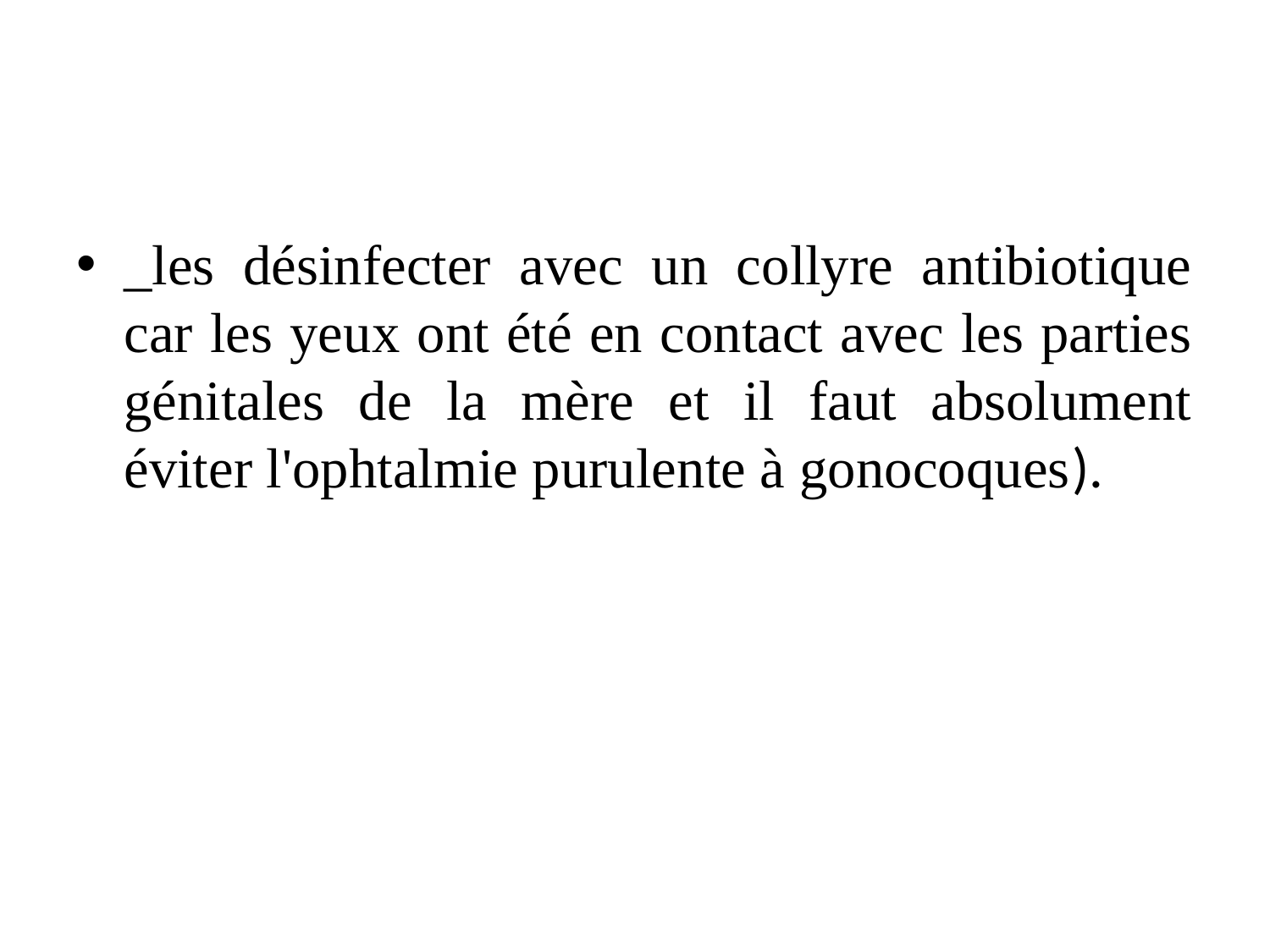

#
_les désinfecter avec un collyre antibiotique car les yeux ont été en contact avec les parties génitales de la mère et il faut absolument éviter l'ophtalmie purulente à gonocoques).